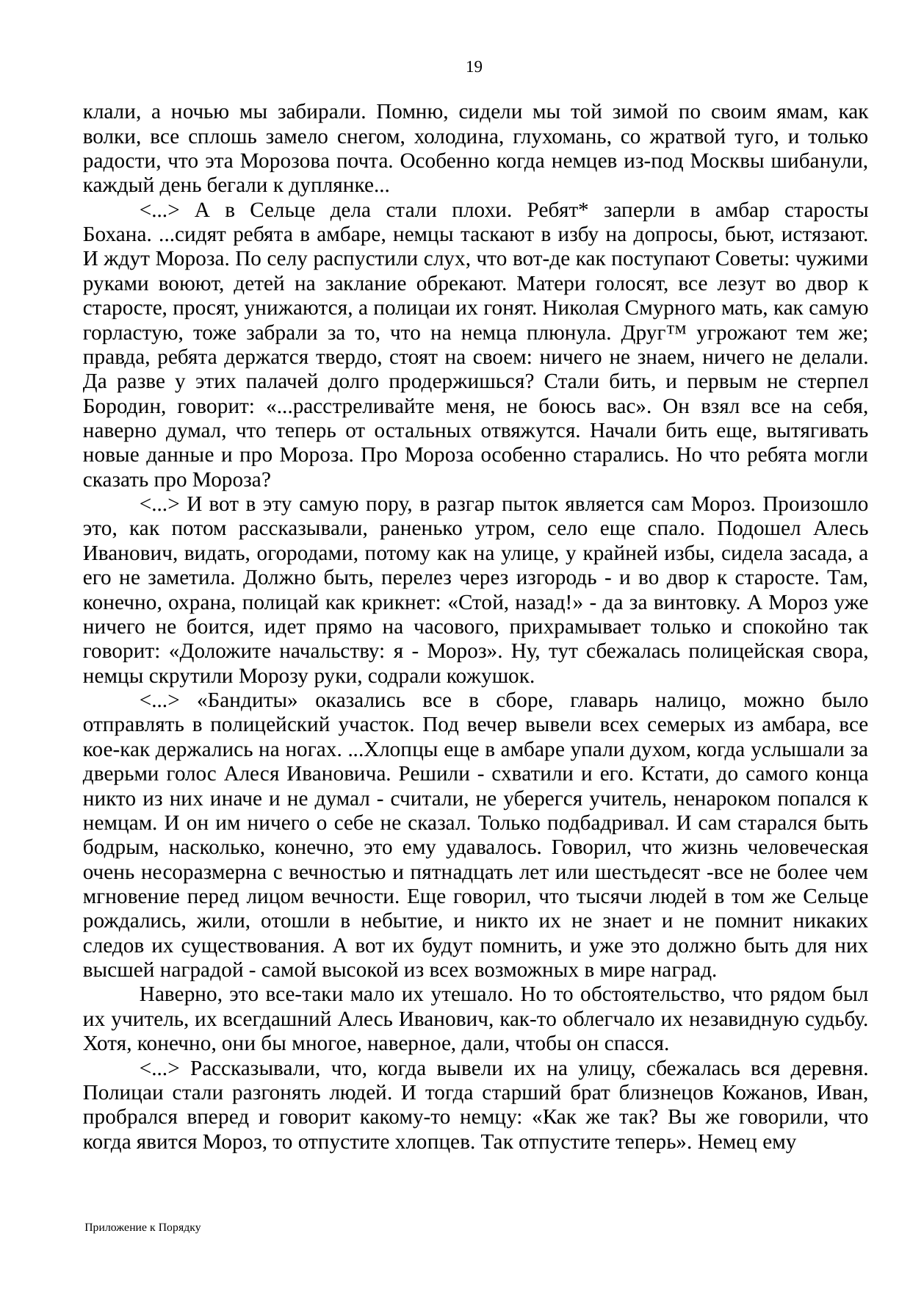

19
клали, а ночью мы забирали. Помню, сидели мы той зимой по своим ямам, как волки, все сплошь замело снегом, холодина, глухомань, со жратвой туго, и только радости, что эта Морозова почта. Особенно когда немцев из-под Москвы шибанули, каждый день бегали к дуплянке...
<...> А в Сельце дела стали плохи. Ребят* заперли в амбар старосты Бохана. ...сидят ребята в амбаре, немцы таскают в избу на допросы, бьют, истязают. И ждут Мороза. По селу распустили слух, что вот-де как поступают Советы: чужими руками воюют, детей на заклание обрекают. Матери голосят, все лезут во двор к старосте, просят, унижаются, а полицаи их гонят. Николая Смурного мать, как самую горластую, тоже забрали за то, что на немца плюнула. Друг™ угрожают тем же; правда, ребята держатся твердо, стоят на своем: ничего не знаем, ничего не делали. Да разве у этих палачей долго продержишься? Стали бить, и первым не стерпел Бородин, говорит: «...расстреливайте меня, не боюсь вас». Он взял все на себя, наверно думал, что теперь от остальных отвяжутся. Начали бить еще, вытягивать новые данные и про Мороза. Про Мороза особенно старались. Но что ребята могли сказать про Мороза?
<...> И вот в эту самую пору, в разгар пыток является сам Мороз. Произошло это, как потом рассказывали, раненько утром, село еще спало. Подошел Алесь Иванович, видать, огородами, потому как на улице, у крайней избы, сидела засада, а его не заметила. Должно быть, перелез через изгородь - и во двор к старосте. Там, конечно, охрана, полицай как крикнет: «Стой, назад!» - да за винтовку. А Мороз уже ничего не боится, идет прямо на часового, прихрамывает только и спокойно так говорит: «Доложите начальству: я - Мороз». Ну, тут сбежалась полицейская свора, немцы скрутили Морозу руки, содрали кожушок.
<...> «Бандиты» оказались все в сборе, главарь налицо, можно было отправлять в полицейский участок. Под вечер вывели всех семерых из амбара, все кое-как держались на ногах. ...Хлопцы еще в амбаре упали духом, когда услышали за дверьми голос Алеся Ивановича. Решили - схватили и его. Кстати, до самого конца никто из них иначе и не думал - считали, не уберегся учитель, ненароком попался к немцам. И он им ничего о себе не сказал. Только подбадривал. И сам старался быть бодрым, насколько, конечно, это ему удавалось. Говорил, что жизнь человеческая очень несоразмерна с вечностью и пятнадцать лет или шестьдесят -все не более чем мгновение перед лицом вечности. Еще говорил, что тысячи людей в том же Сельце рождались, жили, отошли в небытие, и никто их не знает и не помнит никаких следов их существования. А вот их будут помнить, и уже это должно быть для них высшей наградой - самой высокой из всех возможных в мире наград.
Наверно, это все-таки мало их утешало. Но то обстоятельство, что рядом был их учитель, их всегдашний Алесь Иванович, как-то облегчало их незавидную судьбу. Хотя, конечно, они бы многое, наверное, дали, чтобы он спасся.
<...> Рассказывали, что, когда вывели их на улицу, сбежалась вся деревня. Полицаи стали разгонять людей. И тогда старший брат близнецов Кожанов, Иван, пробрался вперед и говорит какому-то немцу: «Как же так? Вы же говорили, что когда явится Мороз, то отпустите хлопцев. Так отпустите теперь». Немец ему
Приложение к Порядку